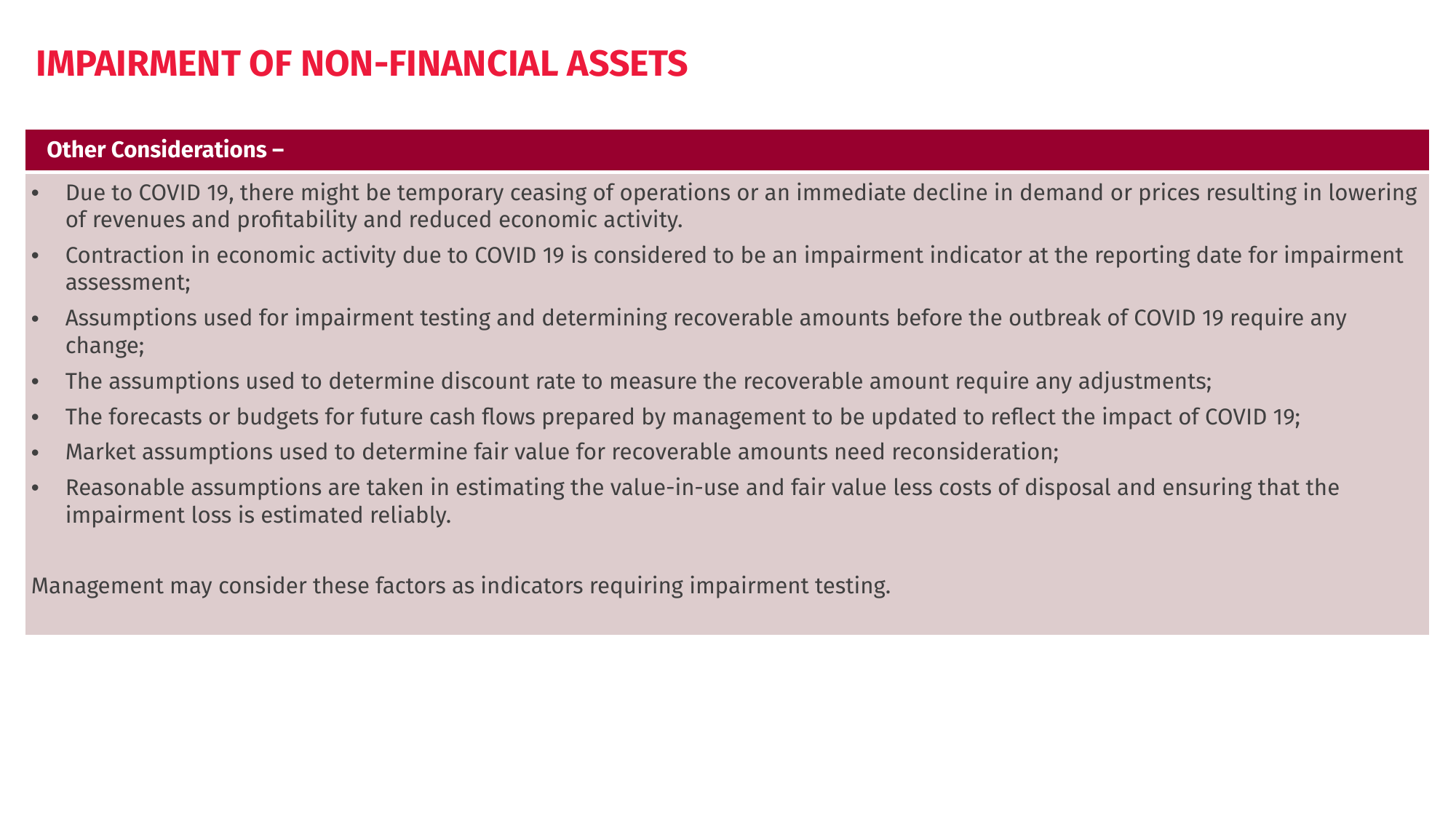

# IMPAIRMENT OF NON-FINANCIAL ASSETS
| Other Considerations – |
| --- |
| Due to COVID 19, there might be temporary ceasing of operations or an immediate decline in demand or prices resulting in lowering of revenues and profitability and reduced economic activity. Contraction in economic activity due to COVID 19 is considered to be an impairment indicator at the reporting date for impairment assessment; Assumptions used for impairment testing and determining recoverable amounts before the outbreak of COVID 19 require any change; The assumptions used to determine discount rate to measure the recoverable amount require any adjustments; The forecasts or budgets for future cash flows prepared by management to be updated to reflect the impact of COVID 19; Market assumptions used to determine fair value for recoverable amounts need reconsideration; Reasonable assumptions are taken in estimating the value-in-use and fair value less costs of disposal and ensuring that the impairment loss is estimated reliably. Management may consider these factors as indicators requiring impairment testing. |